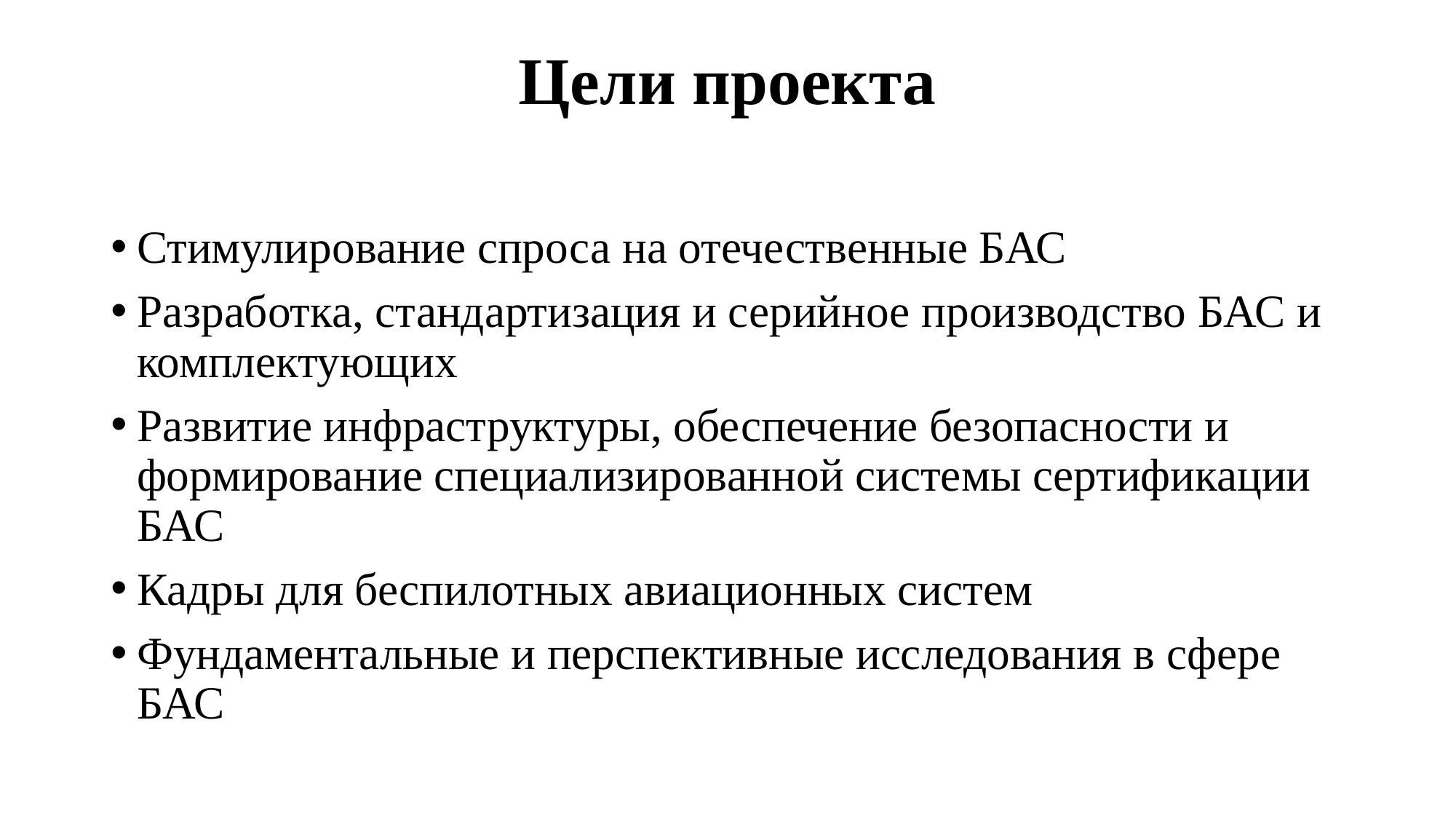

# Цели проекта
Стимулирование спроса на отечественные БАС
Разработка, стандартизация и серийное производство БАС и комплектующих
Развитие инфраструктуры, обеспечение безопасности и формирование специализированной системы сертификации БАС
Кадры для беспилотных авиационных систем
Фундаментальные и перспективные исследования в сфере БАС